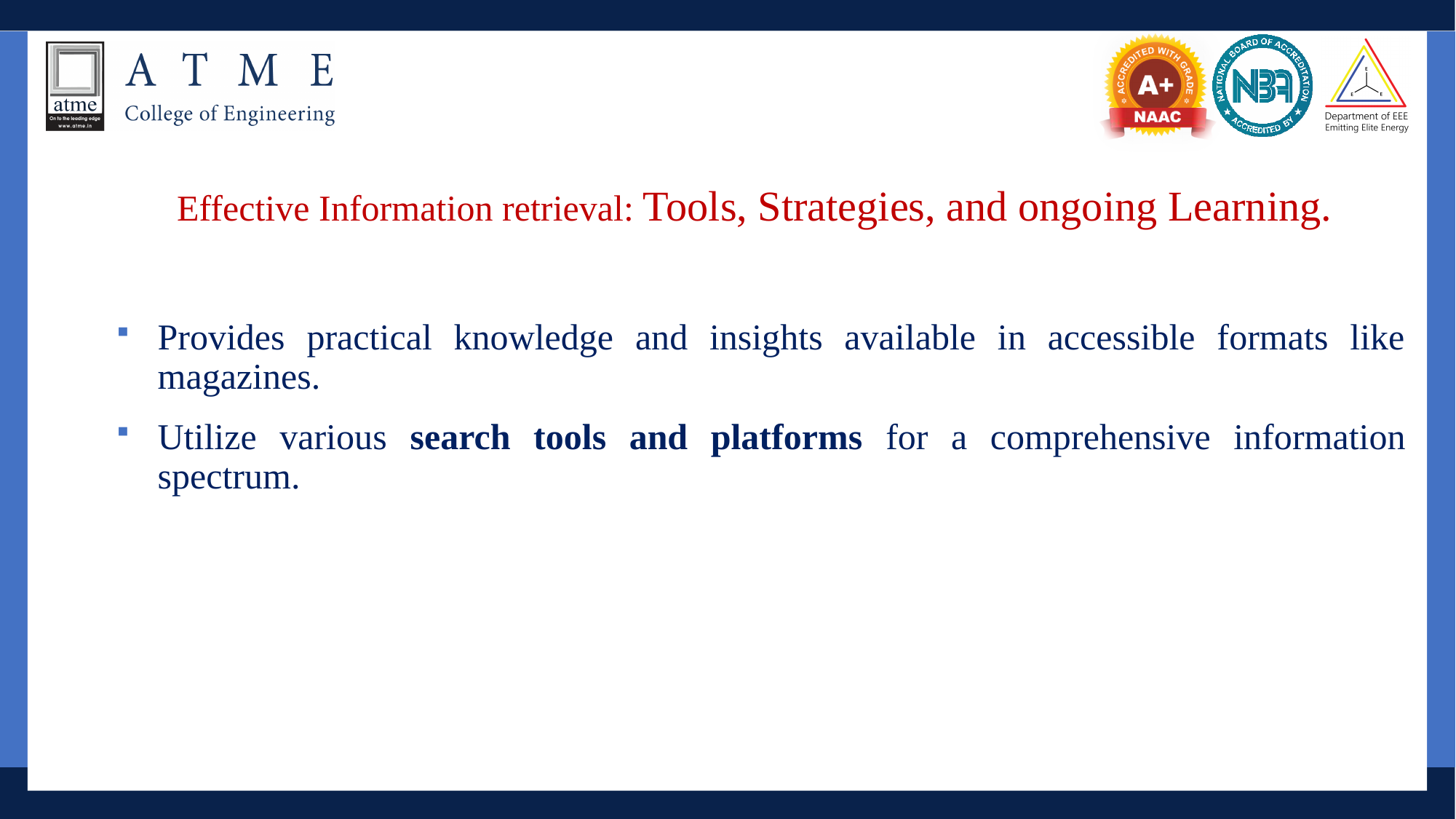

Effective Information retrieval: Tools, Strategies, and ongoing Learning.

Provides practical knowledge and insights available in accessible formats like magazines.
Utilize various search tools and platforms for a comprehensive information spectrum.